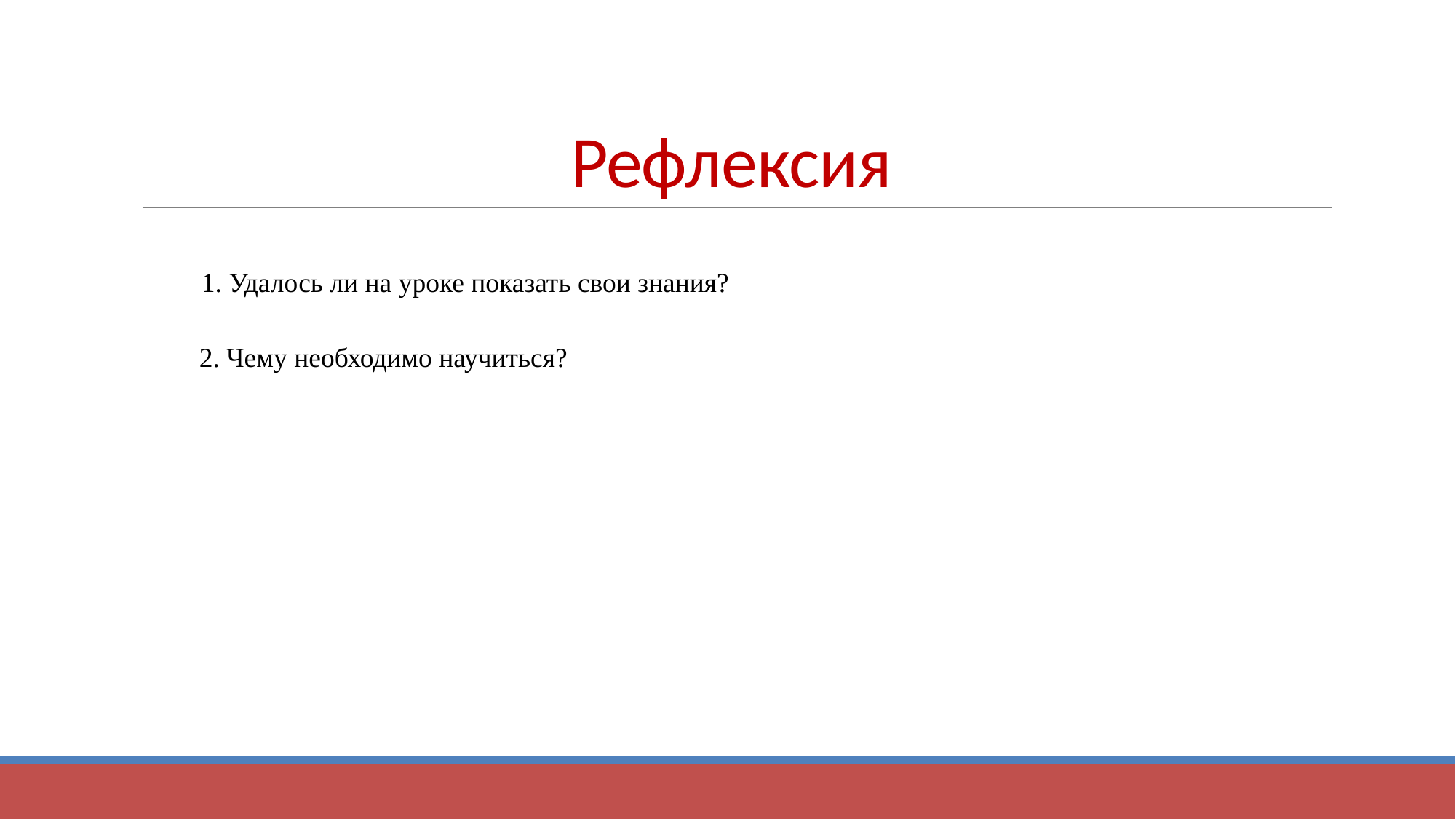

# Рефлексия
1. Удалось ли на уроке показать свои знания?
2. Чему необходимо научиться?